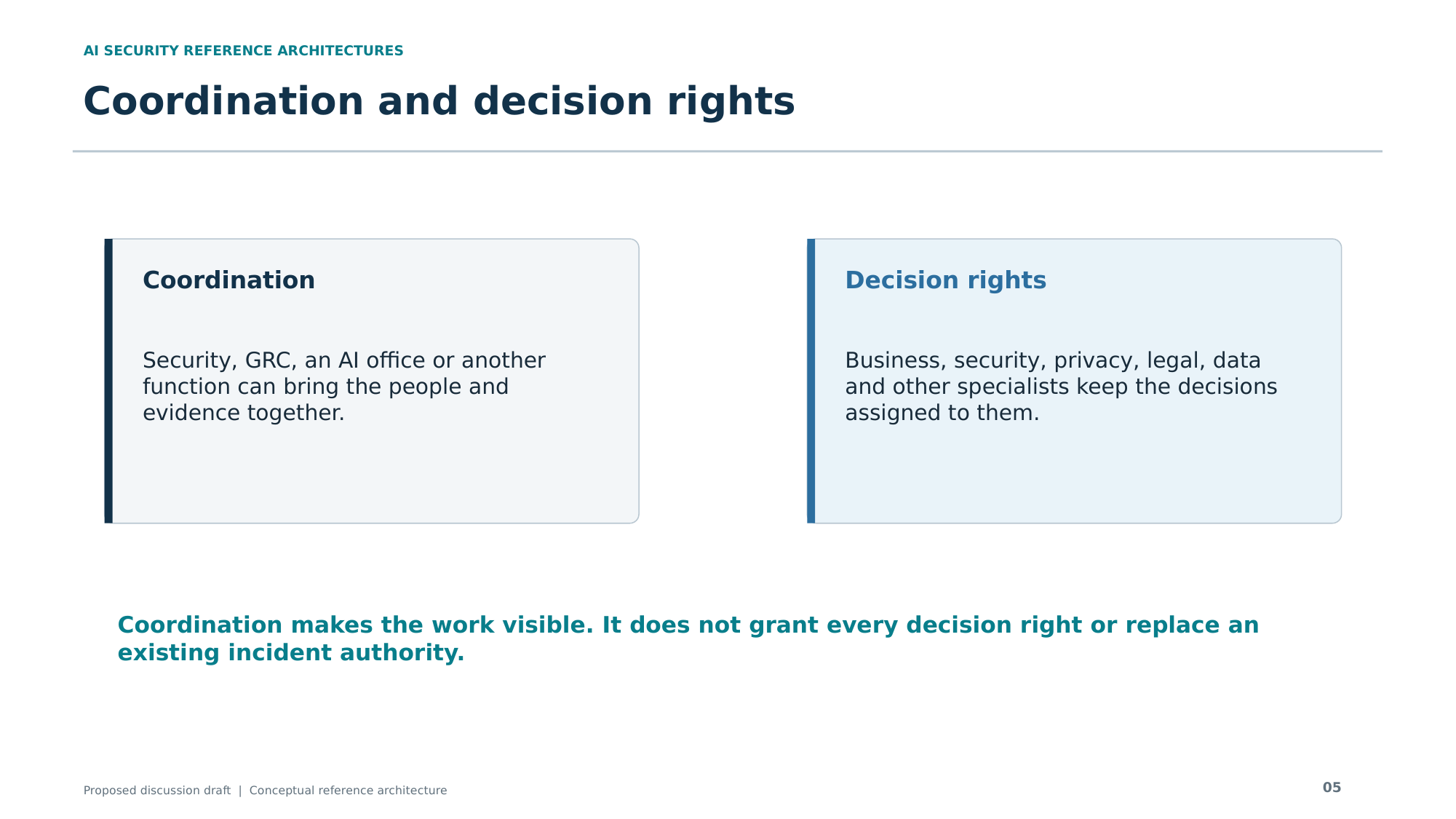

AI SECURITY REFERENCE ARCHITECTURES
Coordination and decision rights

Coordination
Decision rights
Security, GRC, an AI office or another function can bring the people and evidence together.
Business, security, privacy, legal, data and other specialists keep the decisions assigned to them.
Coordination makes the work visible. It does not grant every decision right or replace an existing incident authority.
05
Proposed discussion draft  |  Conceptual reference architecture